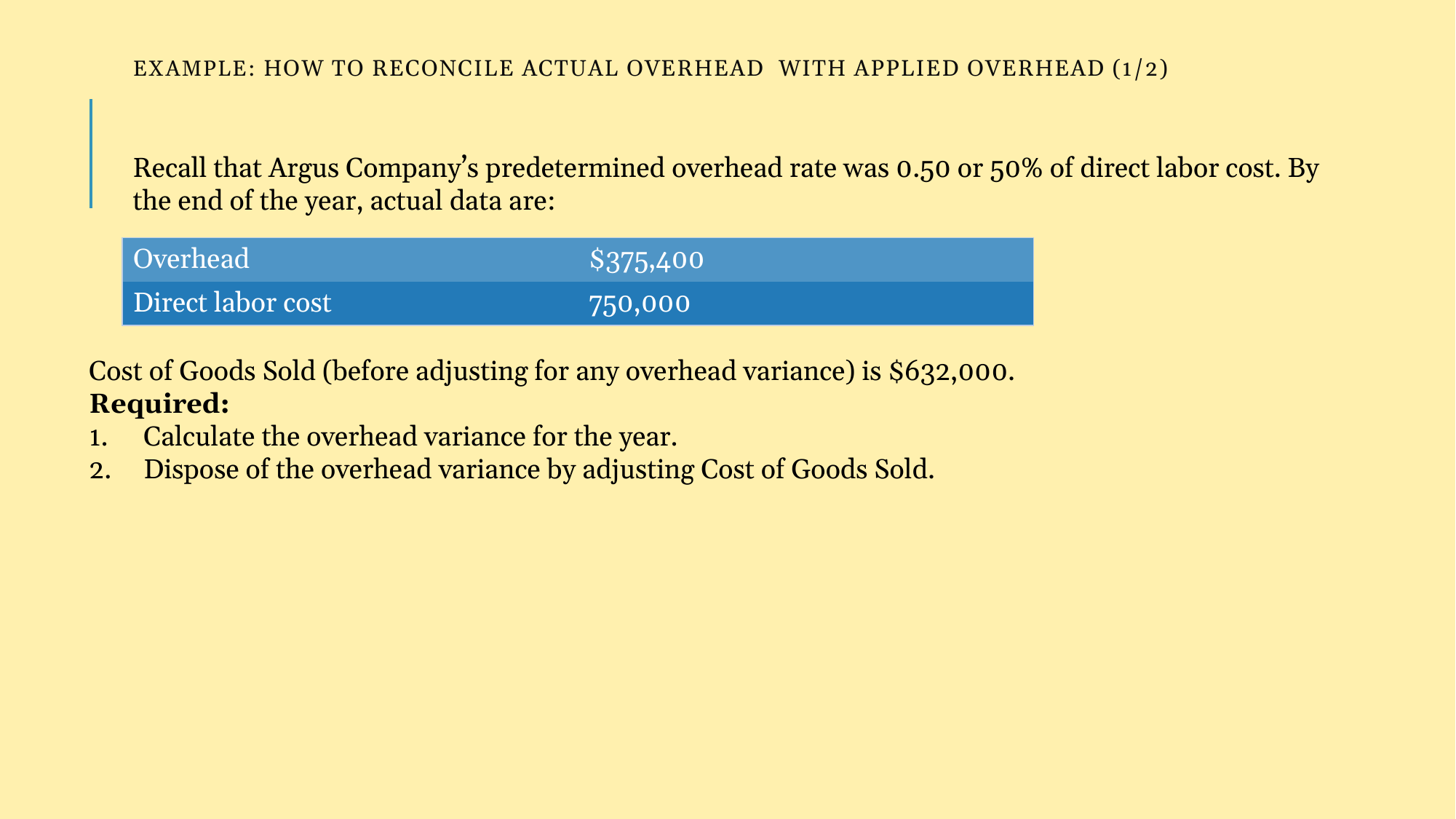

# Example: How to Reconcile Actual Overhead  with Applied Overhead (1/2)

Recall that Argus Company’s predetermined overhead rate was 0.50 or 50% of direct labor cost. By the end of the year, actual data are:

| Overhead | $375,400 |
| --- | --- |
| Direct labor cost | 750,000 |
Cost of Goods Sold (before adjusting for any overhead variance) is $632,000.
Required:
Calculate the overhead variance for the year.
Dispose of the overhead variance by adjusting Cost of Goods Sold.